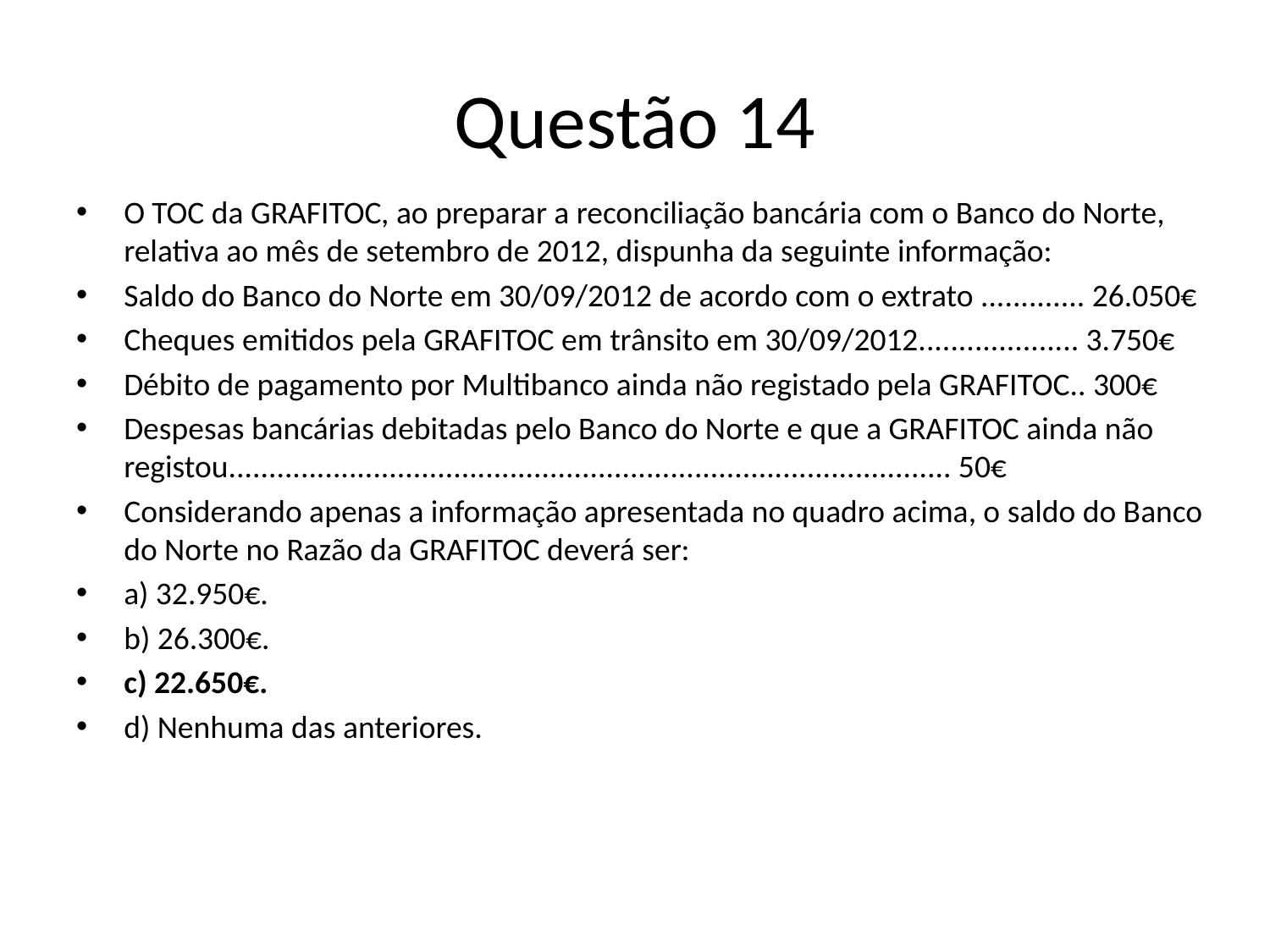

# Questão 14
O TOC da GRAFITOC, ao preparar a reconciliação bancária com o Banco do Norte, relativa ao mês de setembro de 2012, dispunha da seguinte informação:
Saldo do Banco do Norte em 30/09/2012 de acordo com o extrato ............. 26.050€
Cheques emitidos pela GRAFITOC em trânsito em 30/09/2012.................... 3.750€
Débito de pagamento por Multibanco ainda não registado pela GRAFITOC.. 300€
Despesas bancárias debitadas pelo Banco do Norte e que a GRAFITOC ainda não registou.......................................................................................... 50€
Considerando apenas a informação apresentada no quadro acima, o saldo do Banco do Norte no Razão da GRAFITOC deverá ser:
a) 32.950€.
b) 26.300€.
c) 22.650€.
d) Nenhuma das anteriores.